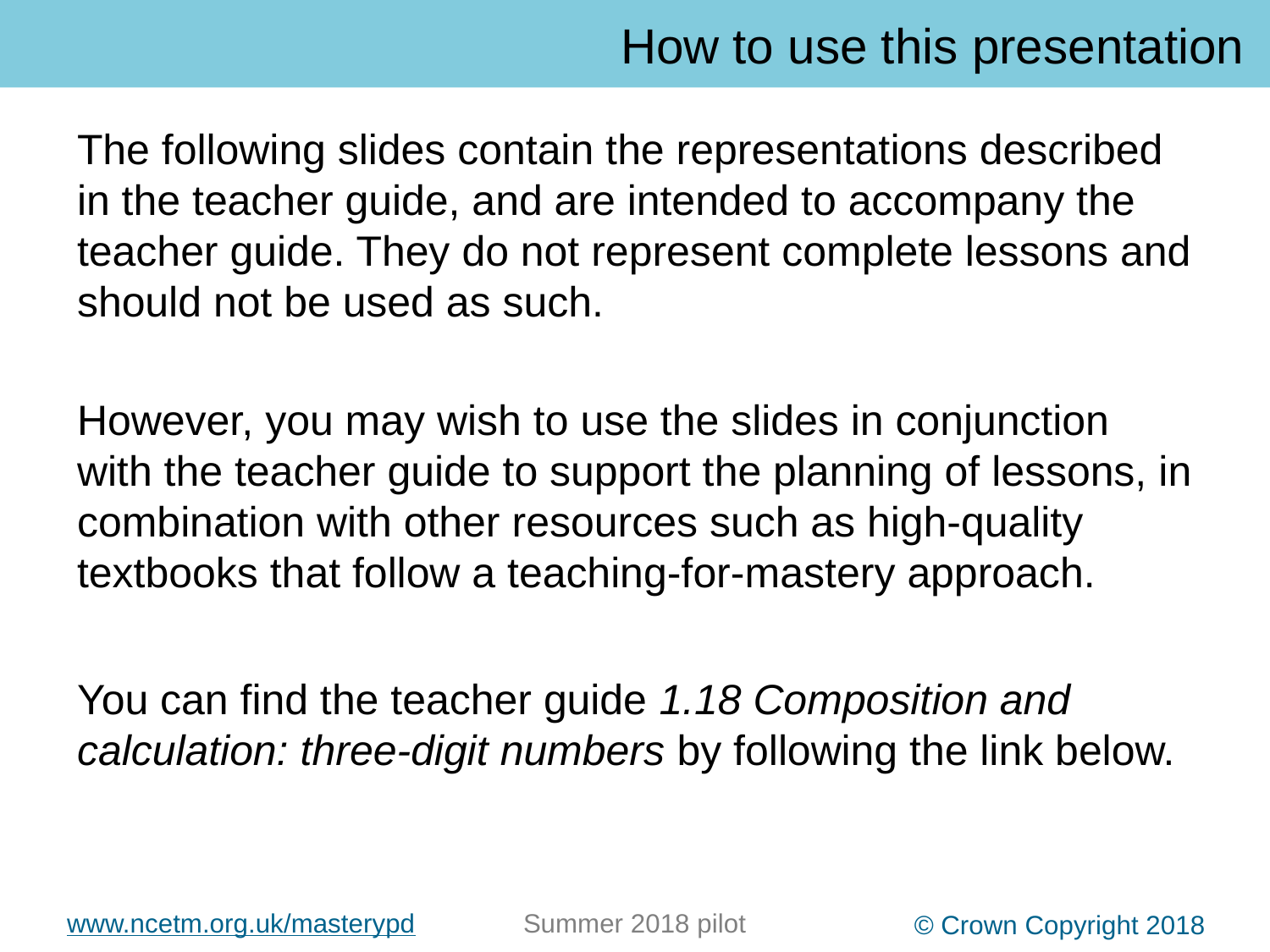

How to use this presentation
You can find the teacher guide 1.18 Composition and calculation: three-digit numbers by following the link below.